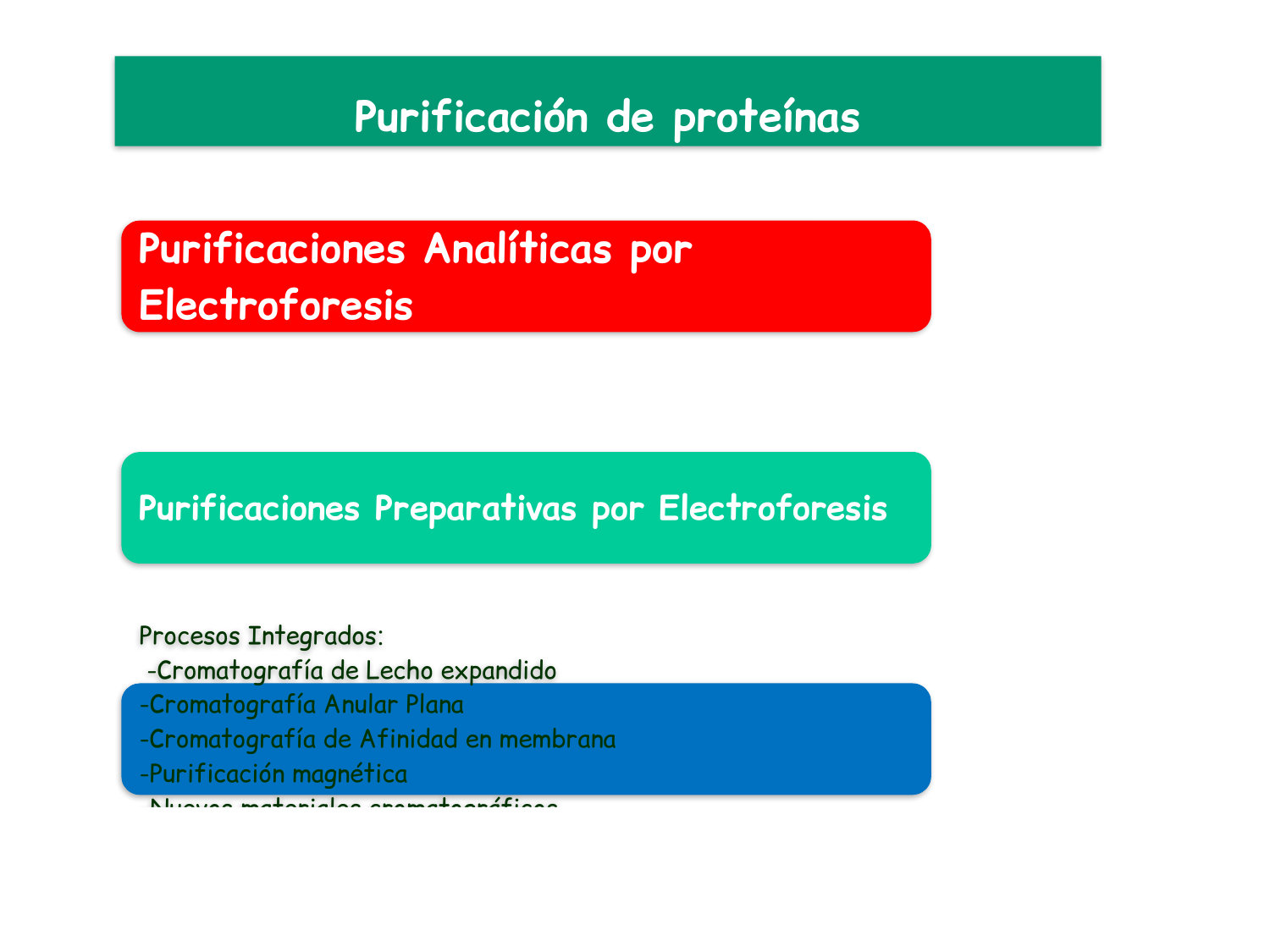

Purificación de proteínas
Purificaciones Analíticas por Electroforesis
Procesos Integrados:
 -Cromatografía de Lecho expandido
-Cromatografía Anular Plana
-Cromatografía de Afinidad en membrana
-Purificación magnética
-Nuevos materiales cromatográficos
-Electrofiltración
Purificaciones Preparativas por Electroforesis